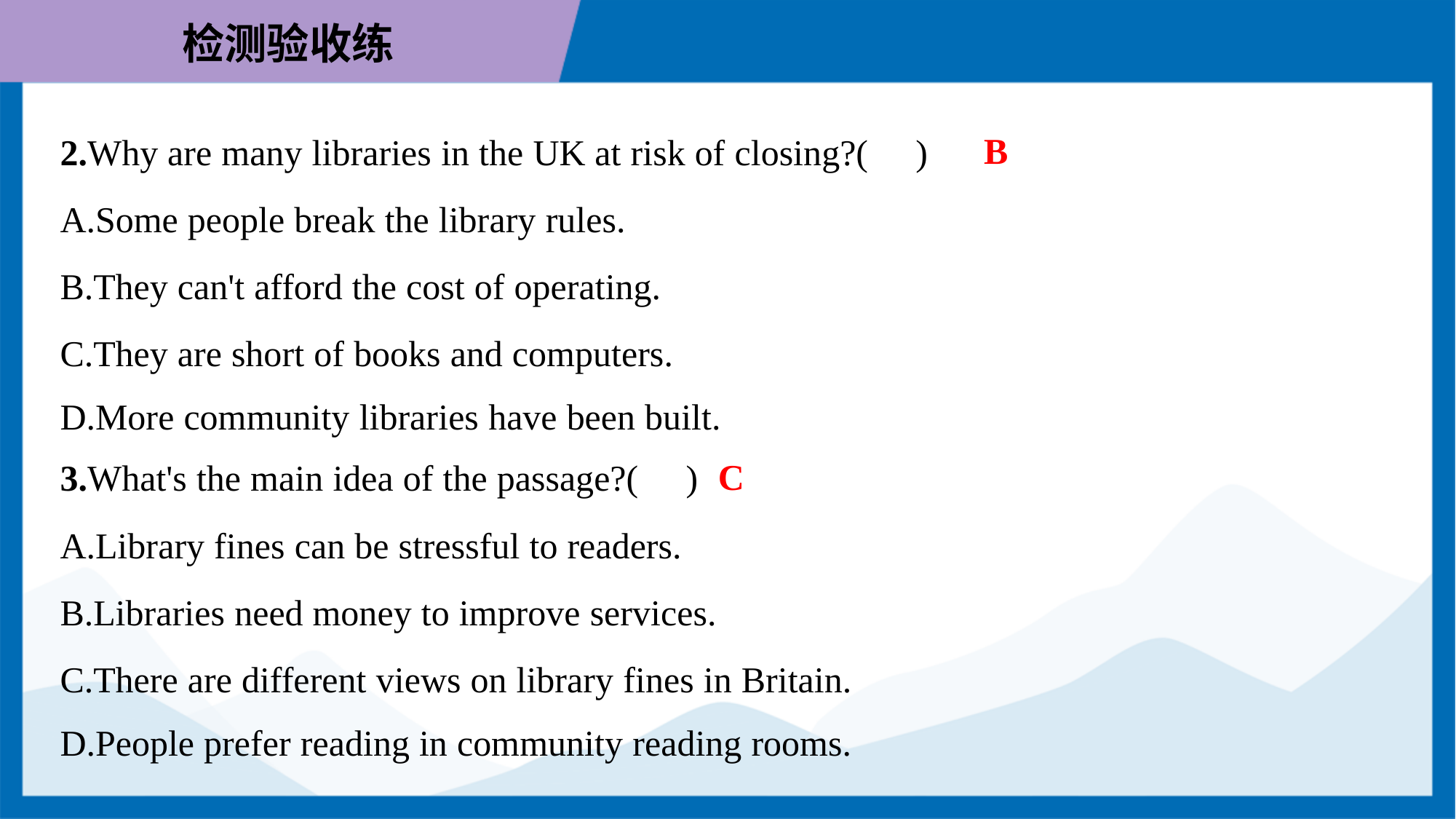

B
2.Why are many libraries in the UK at risk of closing?(     )
A.Some people break the library rules.
B.They can't afford the cost of operating.
C.They are short of books and computers.
D.More community libraries have been built.
C
3.What's the main idea of the passage?(     )
A.Library fines can be stressful to readers.
B.Libraries need money to improve services.
C.There are different views on library fines in Britain.
D.People prefer reading in community reading rooms.